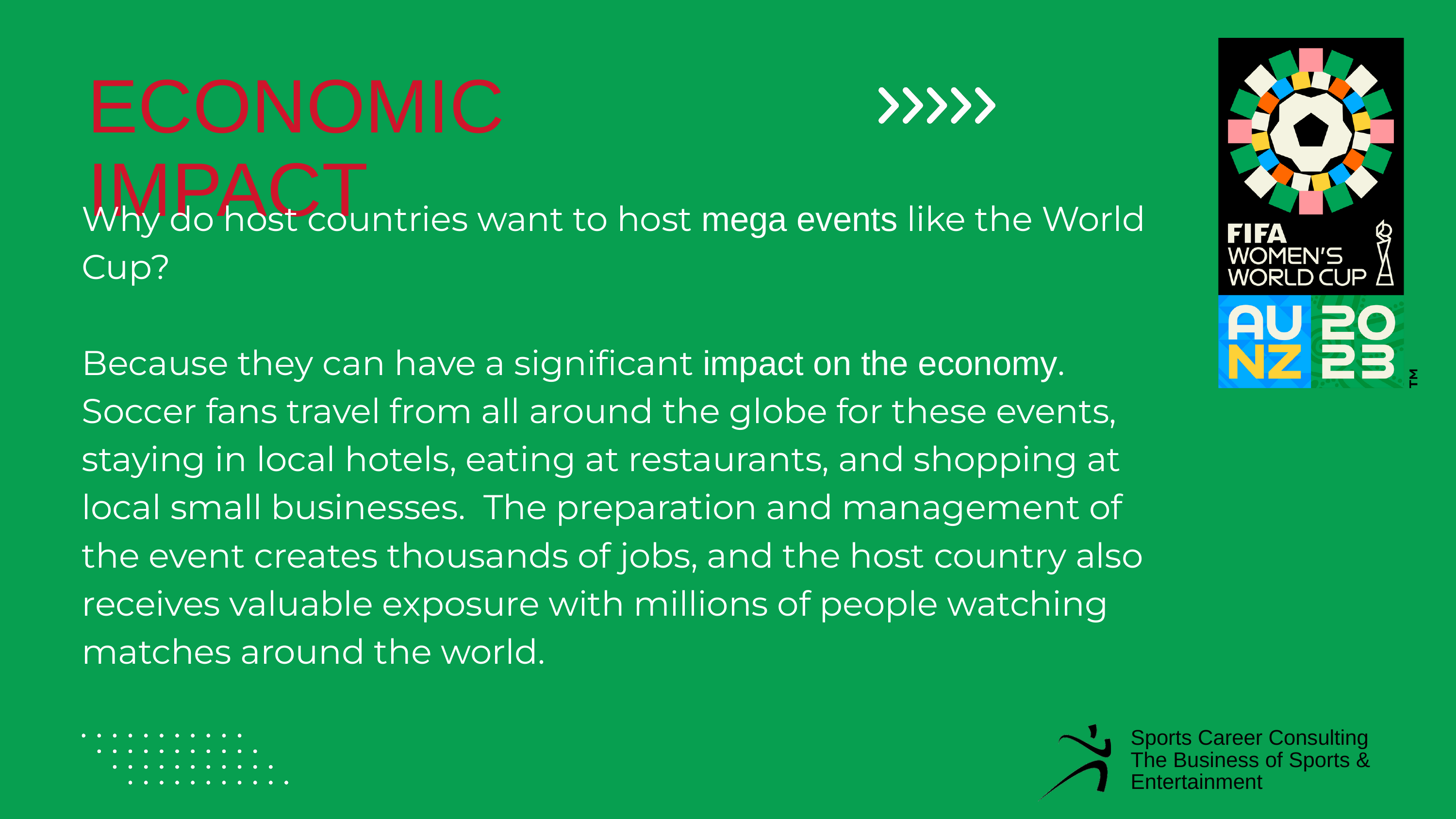

ECONOMIC IMPACT

Why do host countries want to host mega events like the World Cup?

Because they can have a significant impact on the economy.  Soccer fans travel from all around the globe for these events, staying in local hotels, eating at restaurants, and shopping at local small businesses.  The preparation and management of the event creates thousands of jobs, and the host country also receives valuable exposure with millions of people watching matches around the world.

Sports Career Consulting
The Business of Sports & Entertainment